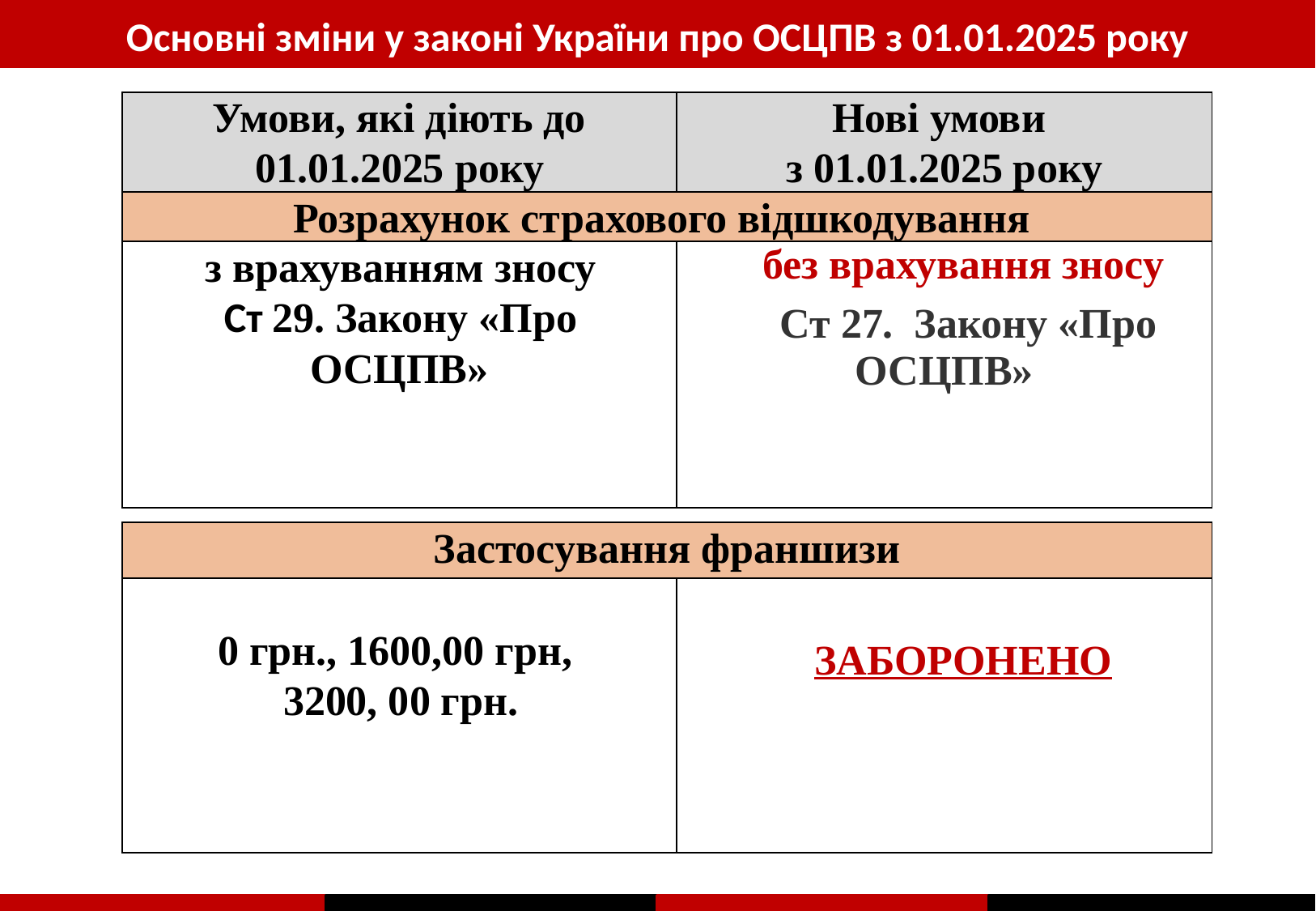

Основні зміни у законі України про ОСЦПВ з 01.01.2025 року
| Умови, які діють до 01.01.2025 року | Нові умови з 01.01.2025 року |
| --- | --- |
| Розрахунок страхового відшкодування |  |
| з врахуванням зносу Ст 29. Закону «Про ОСЦПВ» | без врахування зносу Ст 27. Закону «Про ОСЦПВ» |
| Застосування франшизи |  |
| --- | --- |
| 0 грн., 1600,00 грн, 3200, 00 грн. | ЗАБОРОНЕНО |